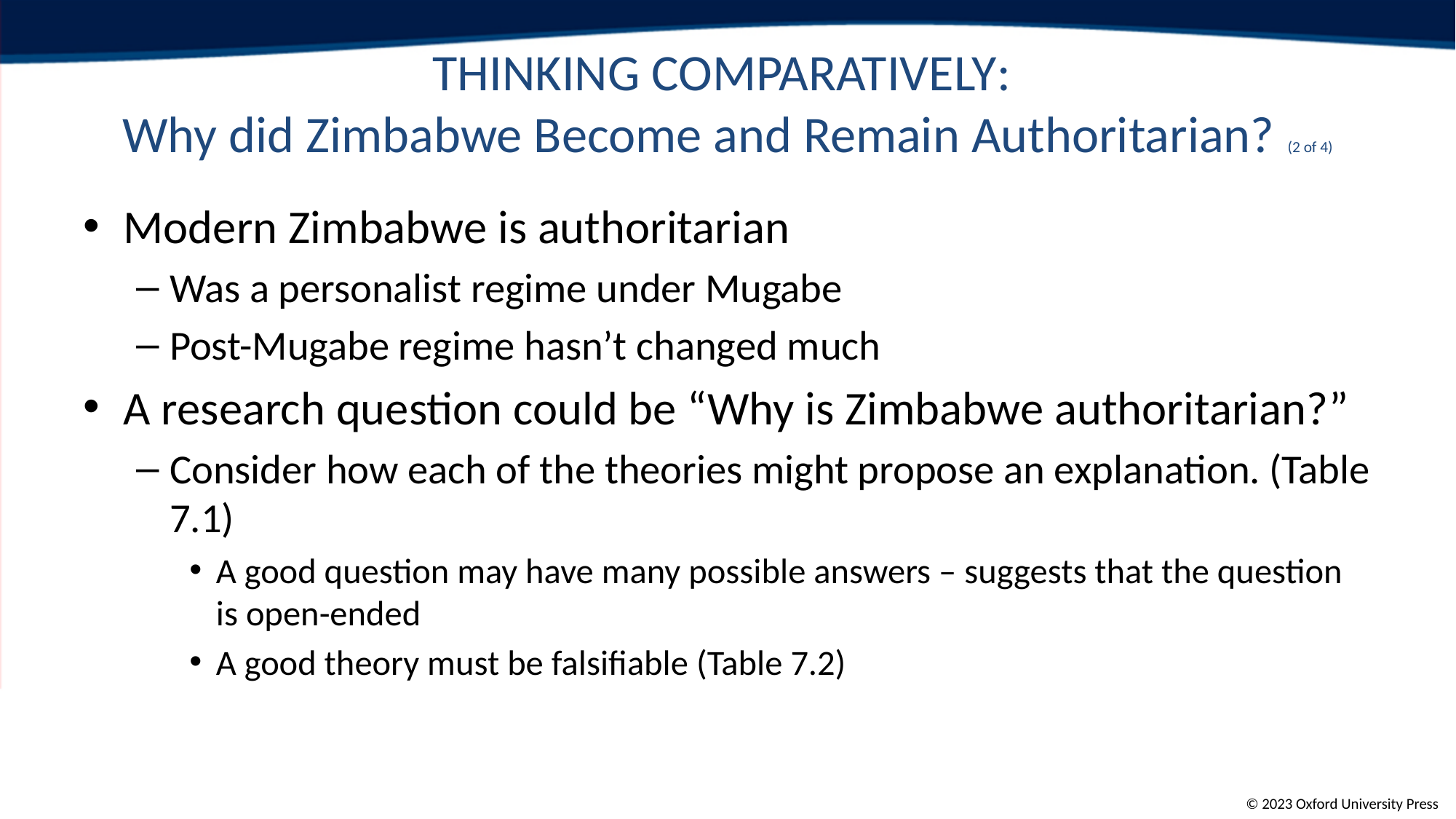

# Thinking Comparatively: Why did Zimbabwe Become and Remain Authoritarian? (2 of 4)
Modern Zimbabwe is authoritarian
Was a personalist regime under Mugabe
Post-Mugabe regime hasn’t changed much
A research question could be “Why is Zimbabwe authoritarian?”
Consider how each of the theories might propose an explanation. (Table 7.1)
A good question may have many possible answers – suggests that the question is open-ended
A good theory must be falsifiable (Table 7.2)